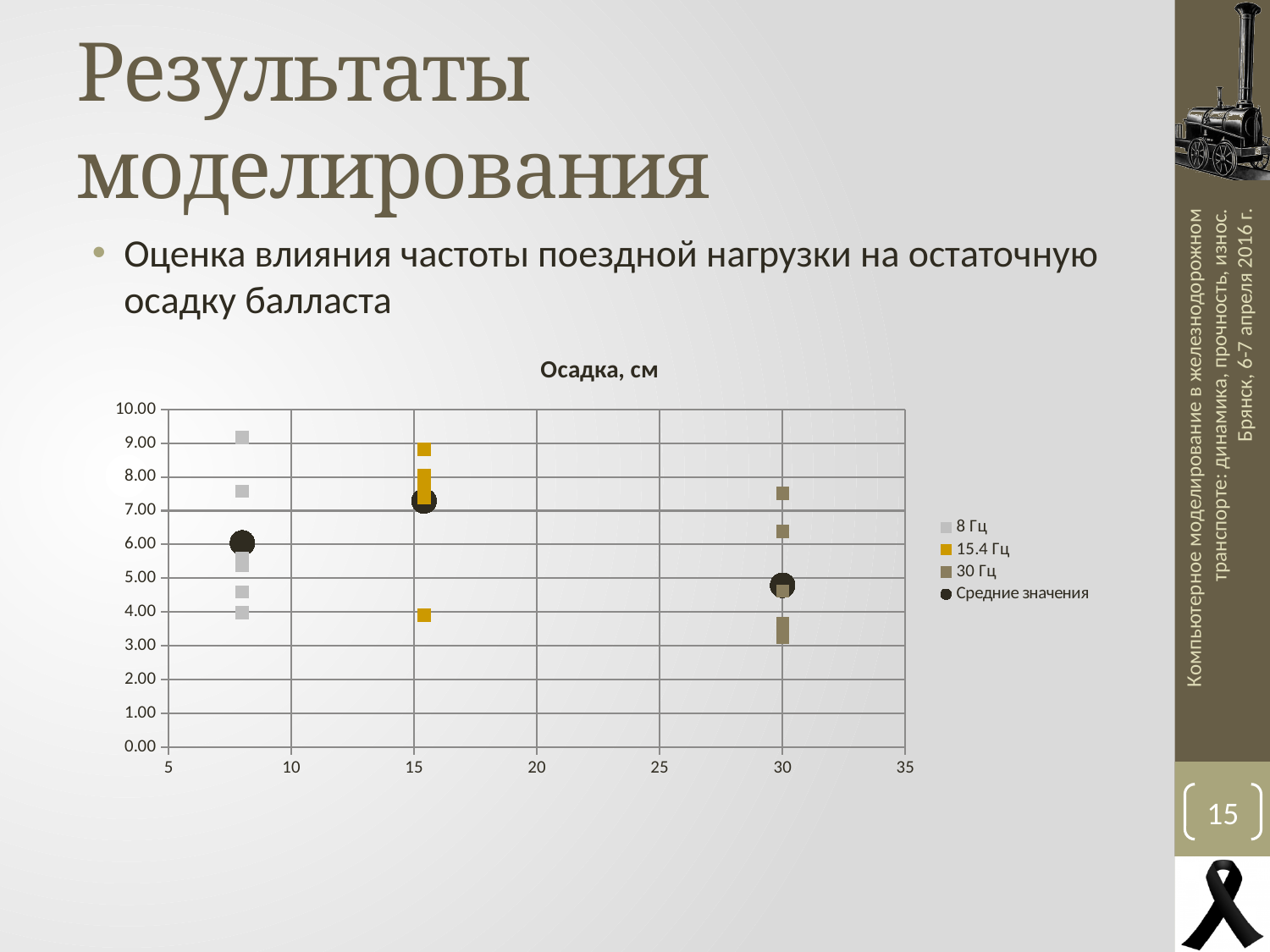

# Результаты моделирования
Оценка влияния частоты поездной нагрузки на остаточную осадку балласта

### Chart: Осадка, см

| Category | 8 Гц | 15.4 Гц | 30 Гц | Средние значения |
|---|---|---|---|---|
Компьютерное моделирование в железнодорожном транспорте: динамика, прочность, износ.
Брянск, 6-7 апреля 2016 г.
15